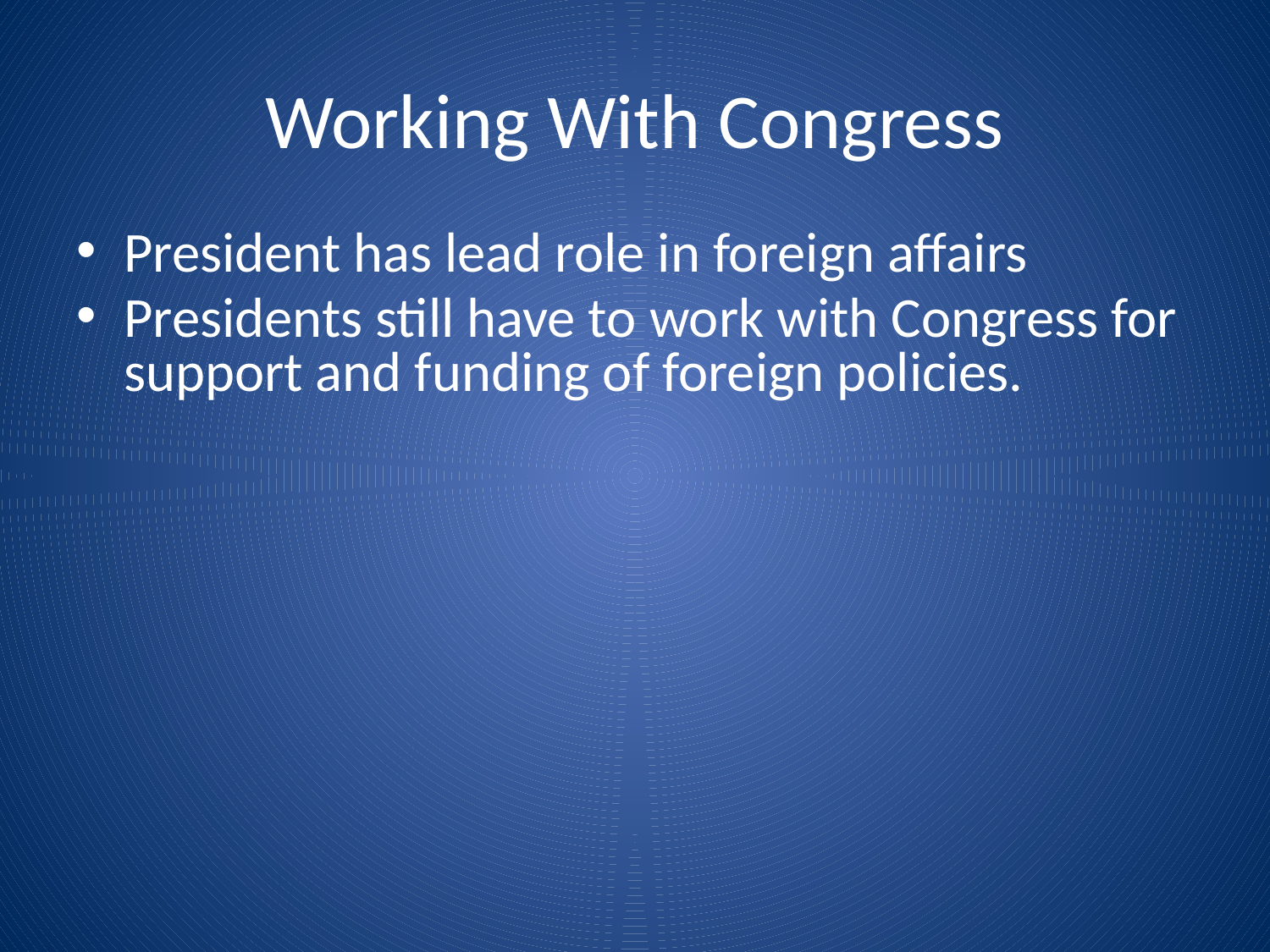

# Working With Congress
President has lead role in foreign affairs
Presidents still have to work with Congress for support and funding of foreign policies.